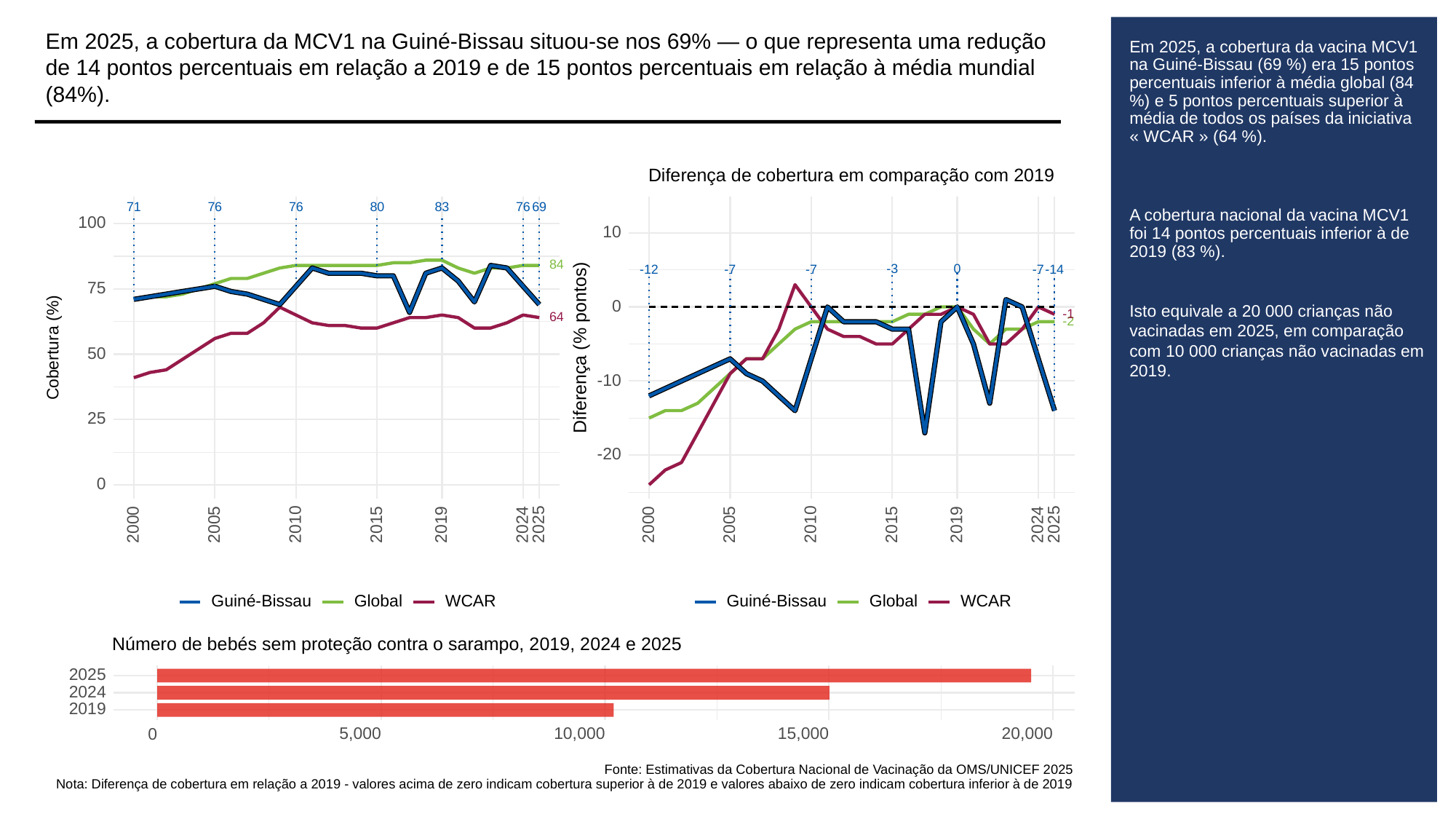

Em 2025, a cobertura da MCV1 na Guiné-Bissau situou-se nos 69% — o que representa uma redução de 14 pontos percentuais em relação a 2019 e de 15 pontos percentuais em relação à média mundial (84%).
# Em 2025, a cobertura da vacina MCV1 na Guiné-Bissau (69 %) era 15 pontos percentuais inferior à média global (84 %) e 5 pontos percentuais superior à média de todos os países da iniciativa « WCAR » (64 %).

A cobertura nacional da vacina MCV1 foi 14 pontos percentuais inferior à de 2019 (83 %).

Isto equivale a 20 000 crianças não vacinadas em 2025, em comparação com 10 000 crianças não vacinadas em 2019.

Diferença de cobertura em comparação com 2019

83
76
76
80
76
69
71
100

10

84
-3
0
-12
-14
-7
-7
-7

75

0

-1
64
-2

Diferença (% pontos)
Cobertura (%)

50

-10

25

-20

0

2000
2005
2010
2015
2019
2024
2025
2000
2005
2010
2015
2019
2024
2025
Guiné-Bissau
Global
WCAR
Guiné-Bissau
Global
WCAR

Número de bebés sem proteção contra o sarampo, 2019, 2024 e 2025

2025

2024

2019

5,000
10,000
15,000
20,000
0
Fonte: Estimativas da Cobertura Nacional de Vacinação da OMS/UNICEF 2025
Nota: Diferença de cobertura em relação a 2019 - valores acima de zero indicam cobertura superior à de 2019 e valores abaixo de zero indicam cobertura inferior à de 2019